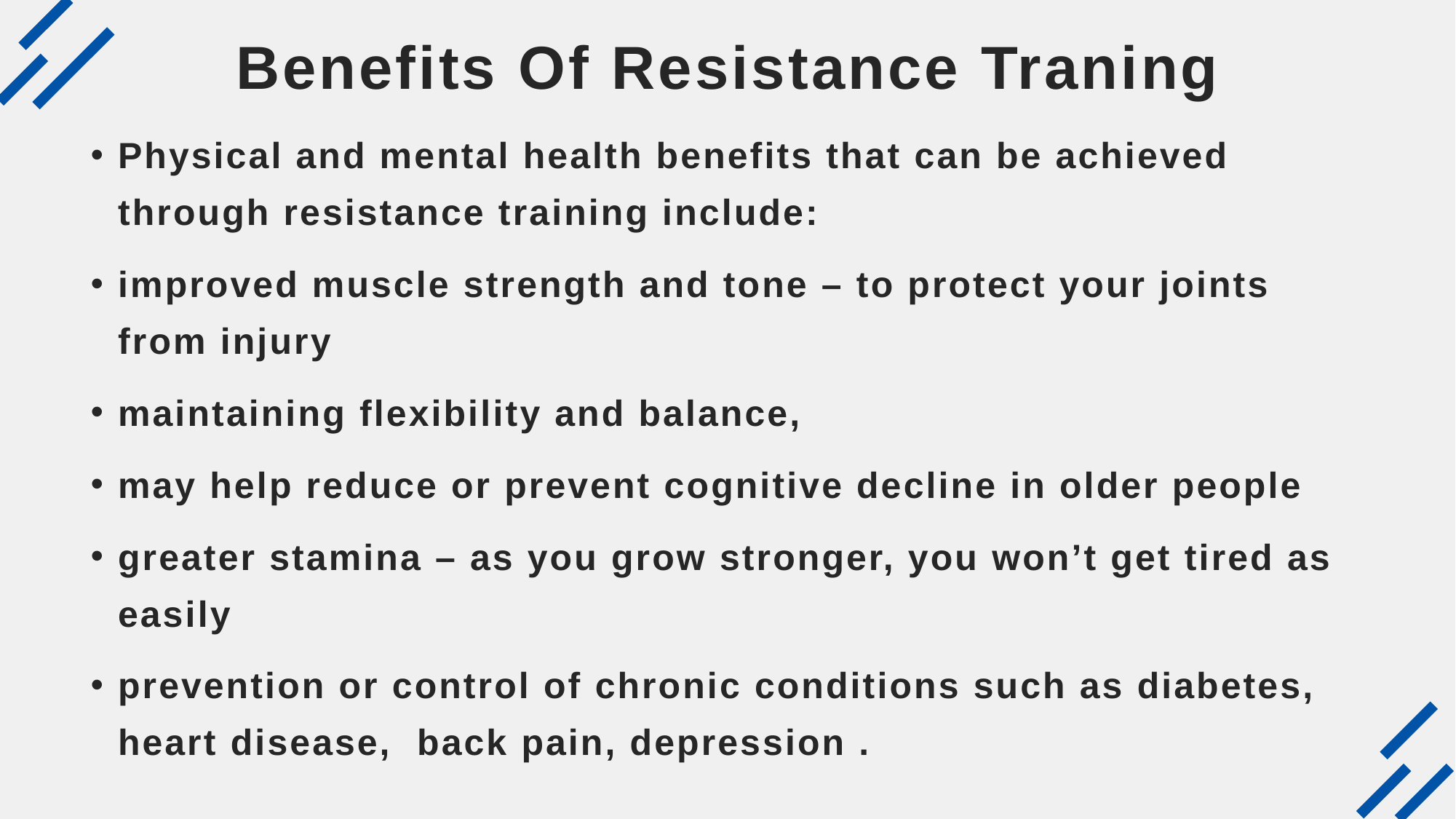

# Benefits Of Resistance Traning
Physical and mental health benefits that can be achieved through resistance training include:
improved muscle strength and tone – to protect your joints from injury
maintaining flexibility and balance,
may help reduce or prevent cognitive decline in older people
greater stamina – as you grow stronger, you won’t get tired as easily
prevention or control of chronic conditions such as diabetes, heart disease,  back pain, depression .